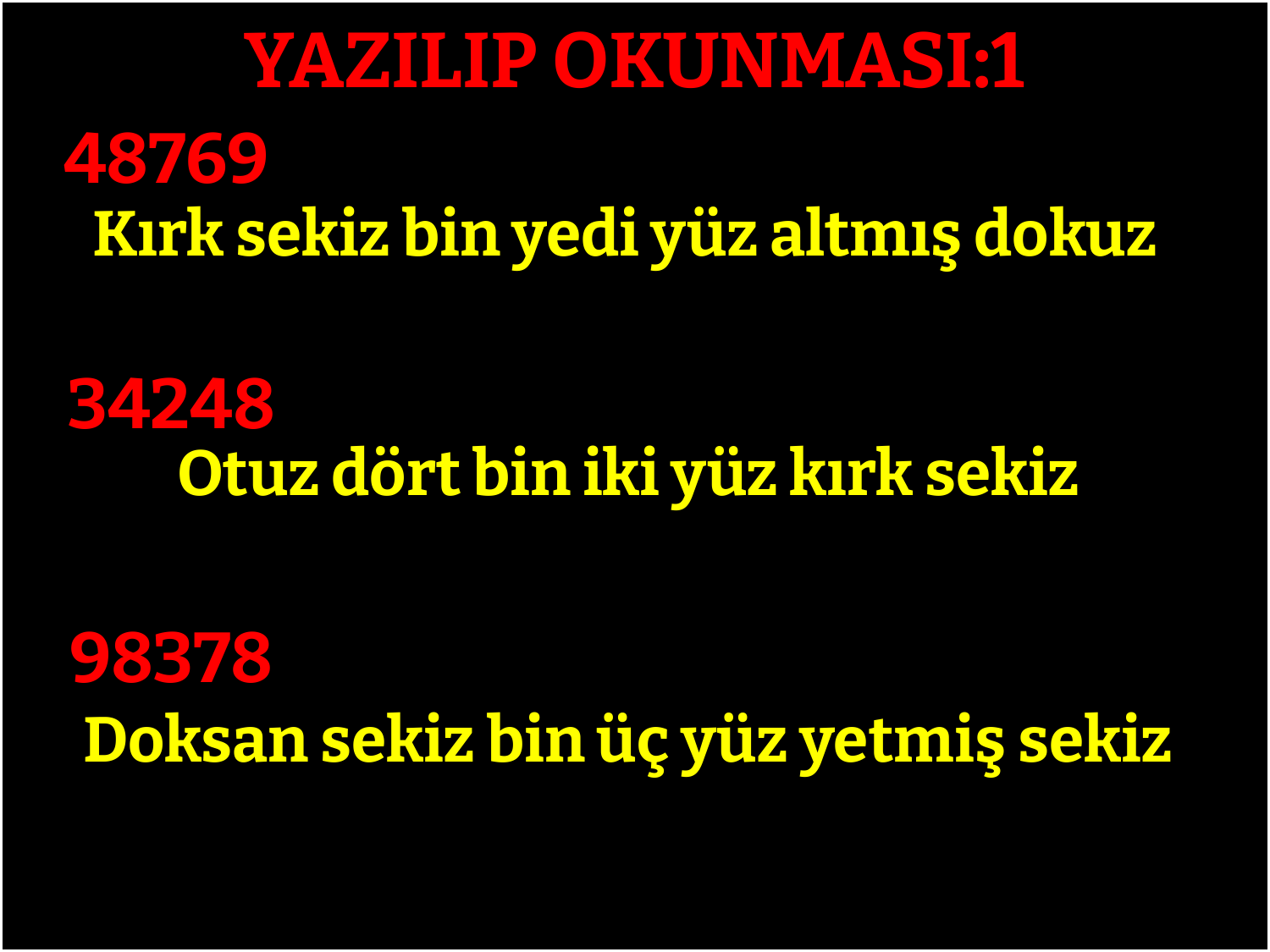

YAZILIP OKUNMASI:1
48769
Kırk sekiz bin yedi yüz altmış dokuz
#
34248
Otuz dört bin iki yüz kırk sekiz
98378
Doksan sekiz bin üç yüz yetmiş sekiz